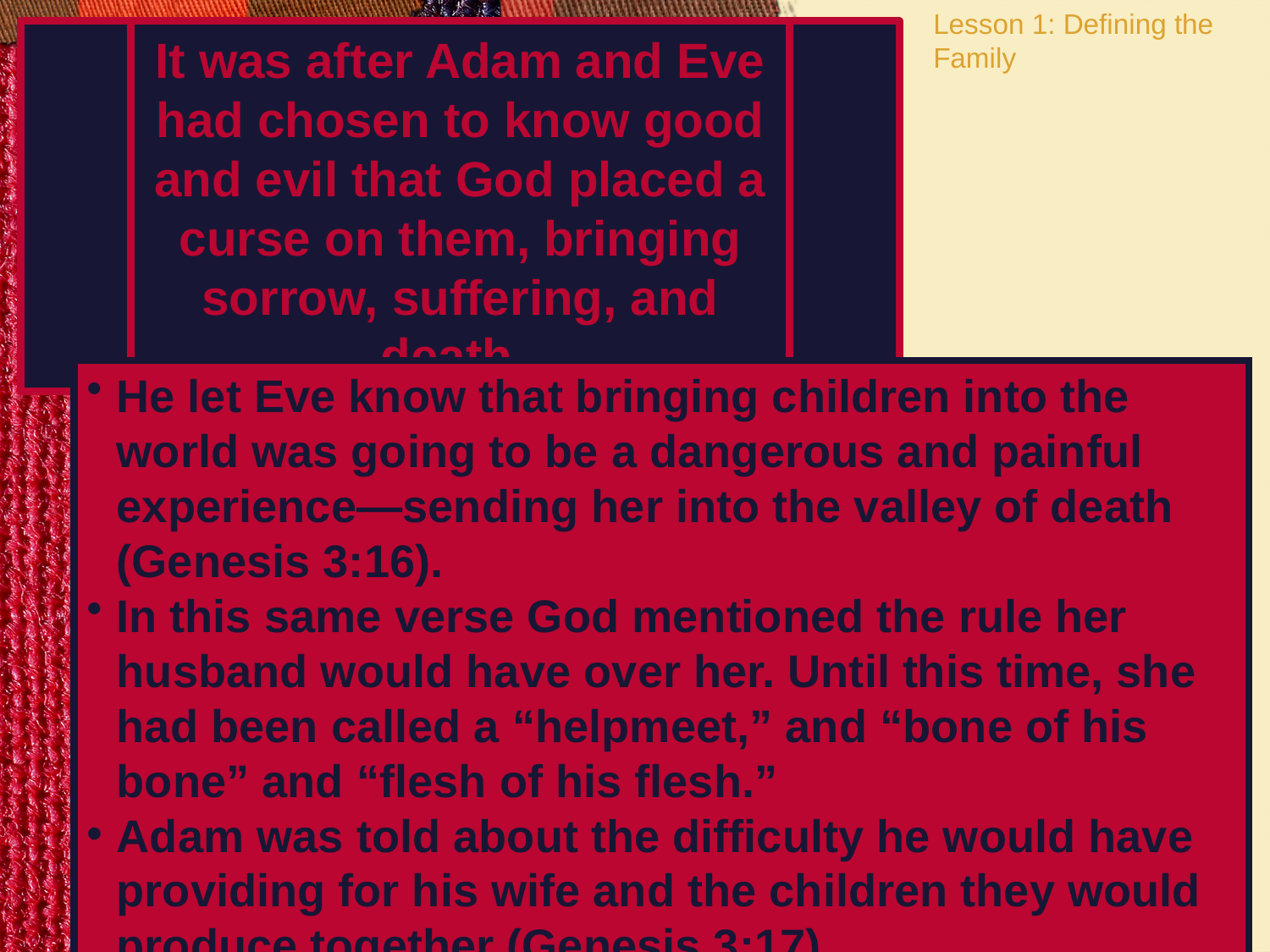

Lesson 1: Defining the Family
It was after Adam and Eve had chosen to know good and evil that God placed a curse on them, bringing sorrow, suffering, and death.
He let Eve know that bringing children into the world was going to be a dangerous and painful experience—sending her into the valley of death (Genesis 3:16).
In this same verse God mentioned the rule her husband would have over her. Until this time, she had been called a “helpmeet,” and “bone of his bone” and “flesh of his flesh.”
Adam was told about the difficulty he would have providing for his wife and the children they would produce together (Genesis 3:17).